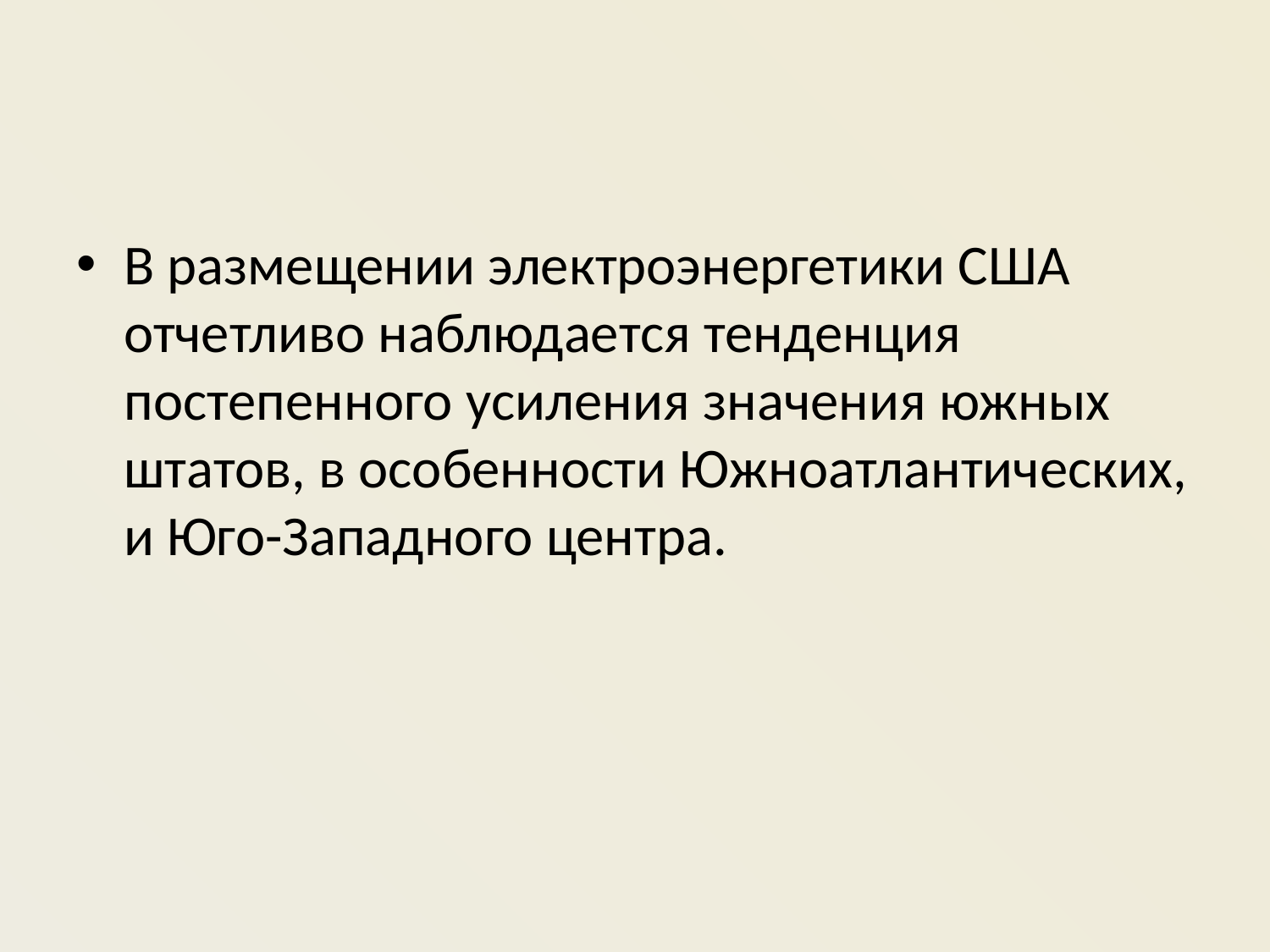

#
В размещении электроэнергетики США отчетливо наблюдается тенденция постепенного усиления значения южных штатов, в особенности Южноатлантических, и Юго-Западного центра.